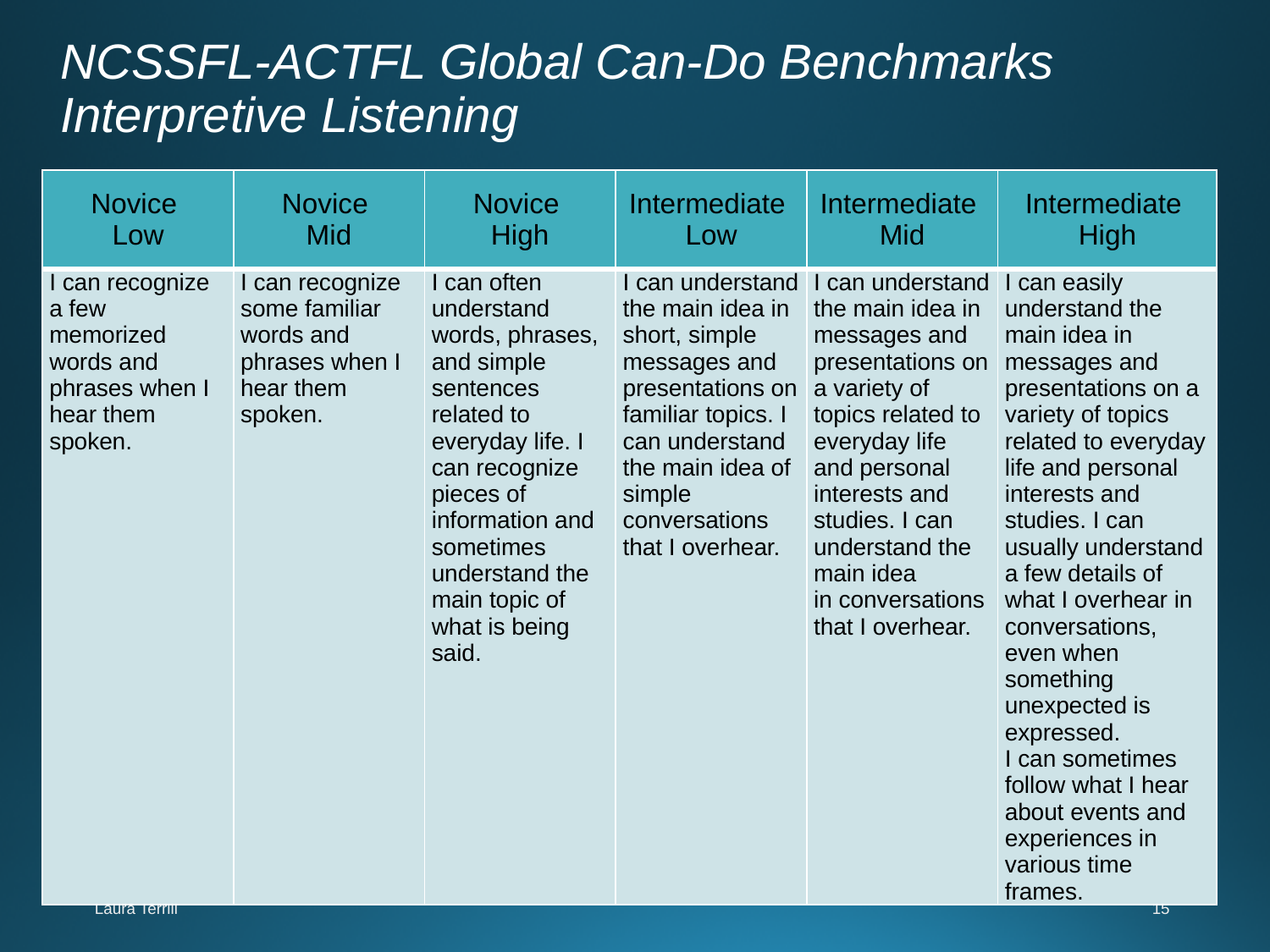

# NCSSFL-ACTFL Global Can-Do Benchmarks Interpretive Listening
| Novice Low | Novice Mid | Novice High | Intermediate Low | Intermediate Mid | Intermediate High |
| --- | --- | --- | --- | --- | --- |
| I can recognize a few memorized words and phrases when I hear them spoken. | I can recognize some familiar words and phrases when I hear them spoken. | I can often understand words, phrases, and simple sentences related to everyday life. I can recognize pieces of information and sometimes understand the main topic of what is being said. | I can understand the main idea in short, simple messages and presentations on familiar topics. I can understand the main idea of simple conversations that I overhear. | I can understand the main idea in messages and presentations on a variety of topics related to everyday life and personal interests and studies. I can understand the main idea in conversations that I overhear. | I can easily understand the main idea in messages and presentations on a variety of topics related to everyday life and personal interests and studies. I can usually understand a few details of what I overhear in conversations, even when something unexpected is expressed. I can sometimes follow what I hear about events and experiences in various time frames. |
Laura Terrill
15